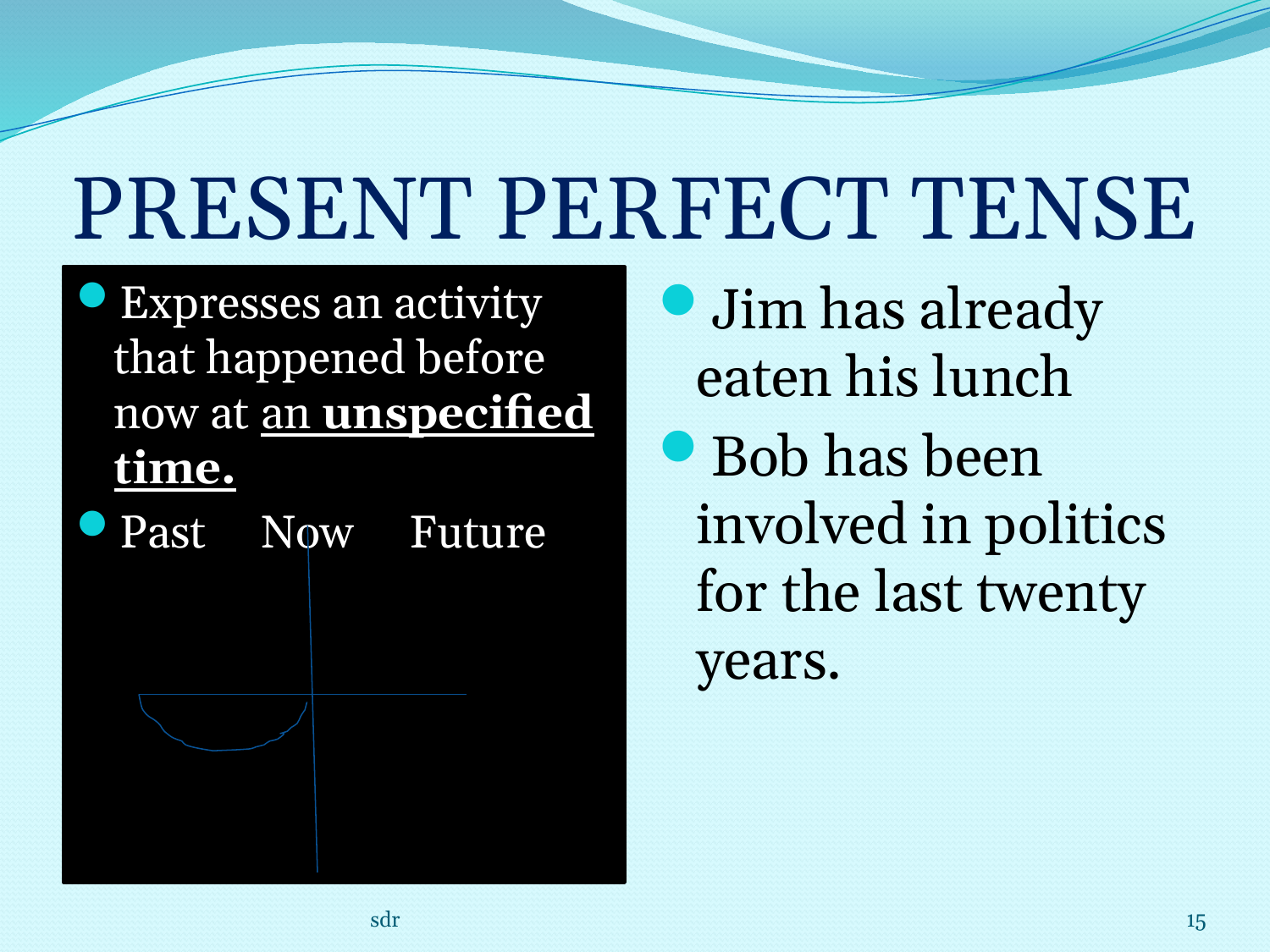

# PRESENT PERFECT TENSE
Expresses an activity that happened before now at an unspecified time.
Past     Now     Future

Jim has already eaten his lunch
Bob has been involved in politics for the last twenty years.

sdr
15